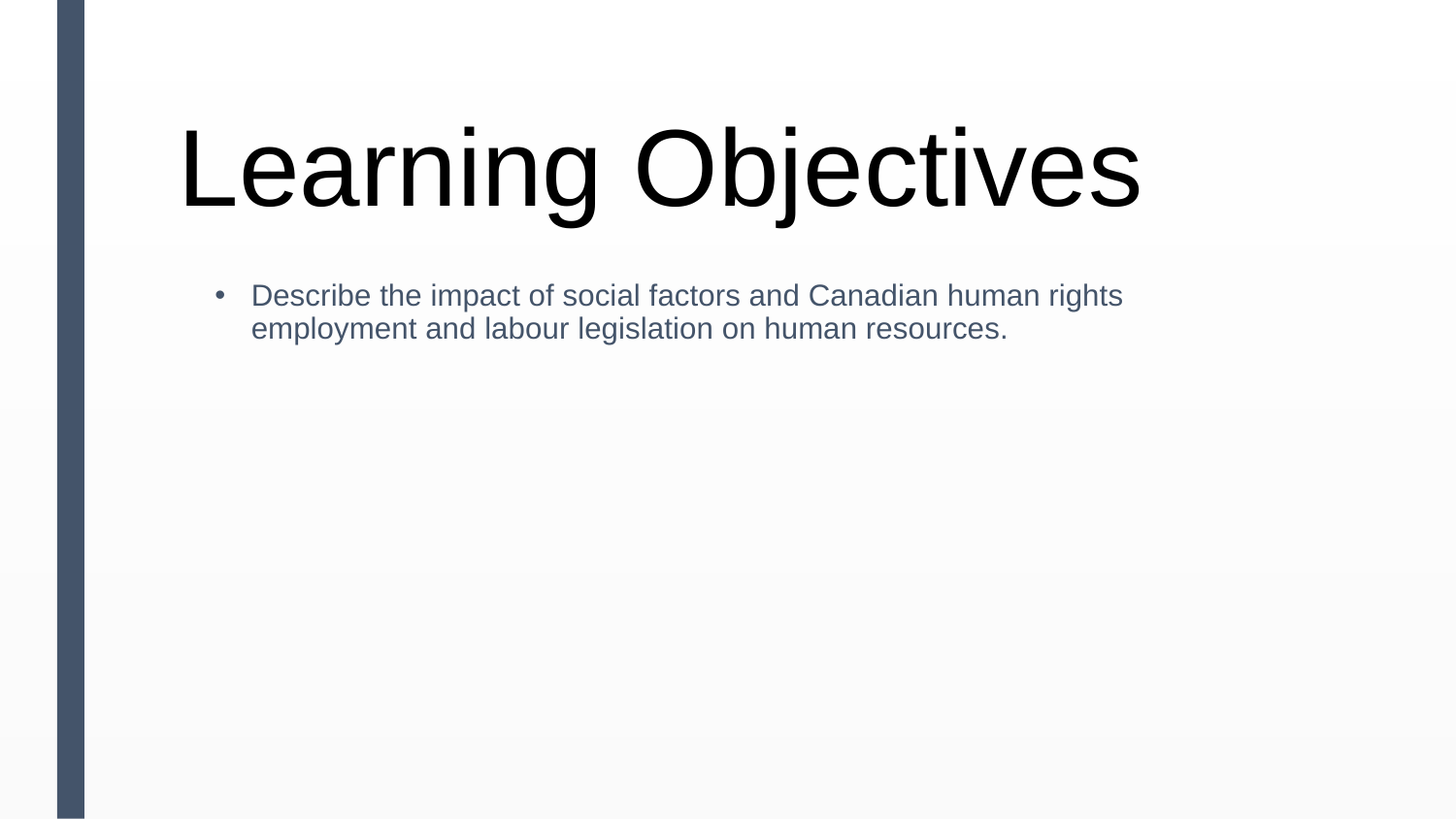

# Learning Objectives
Describe the impact of social factors and Canadian human rights employment and labour legislation on human resources.